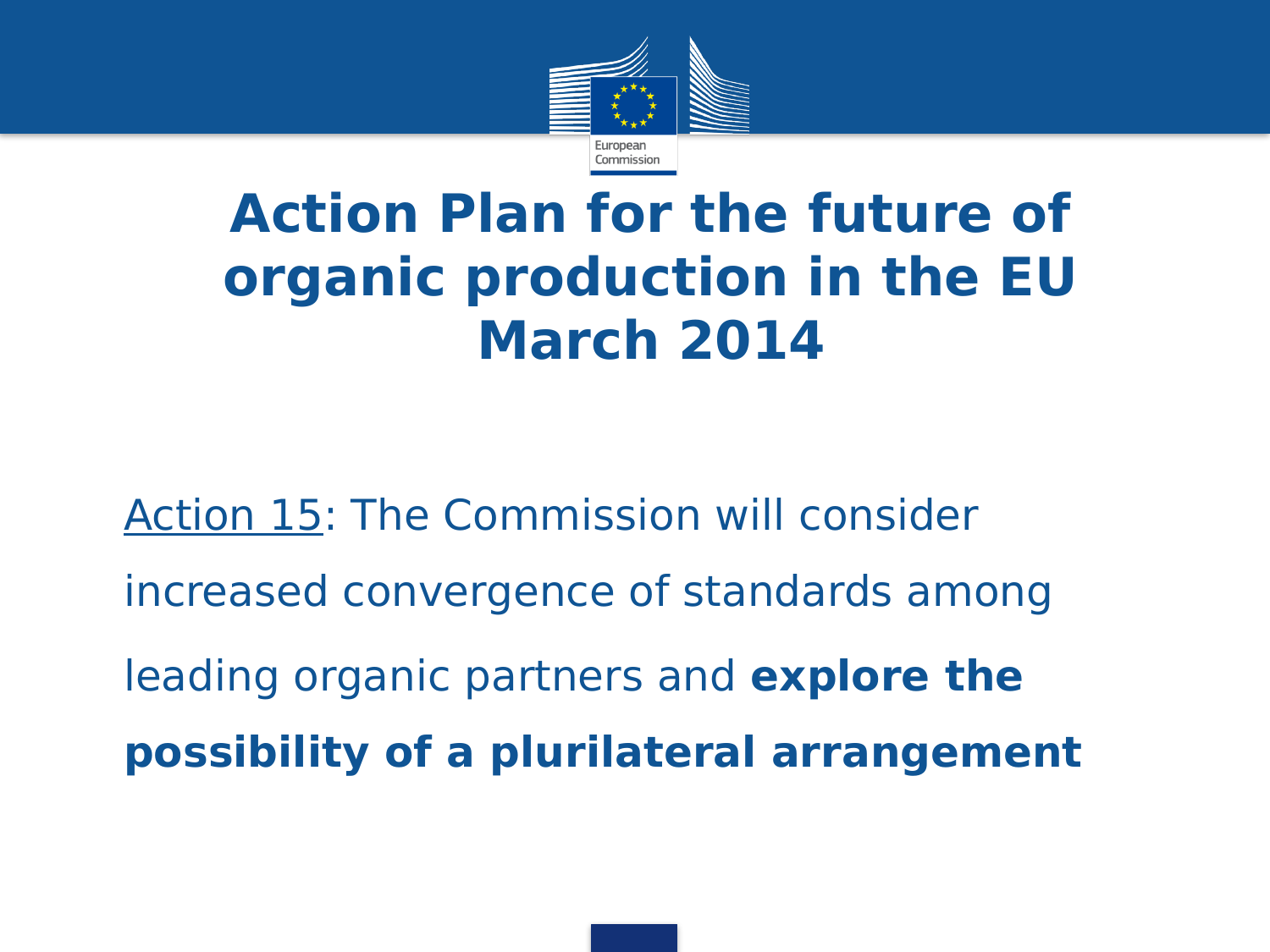

# Action Plan for the future of organic production in the EU March 2014
Action 15: The Commission will consider increased convergence of standards among
leading organic partners and explore the possibility of a plurilateral arrangement